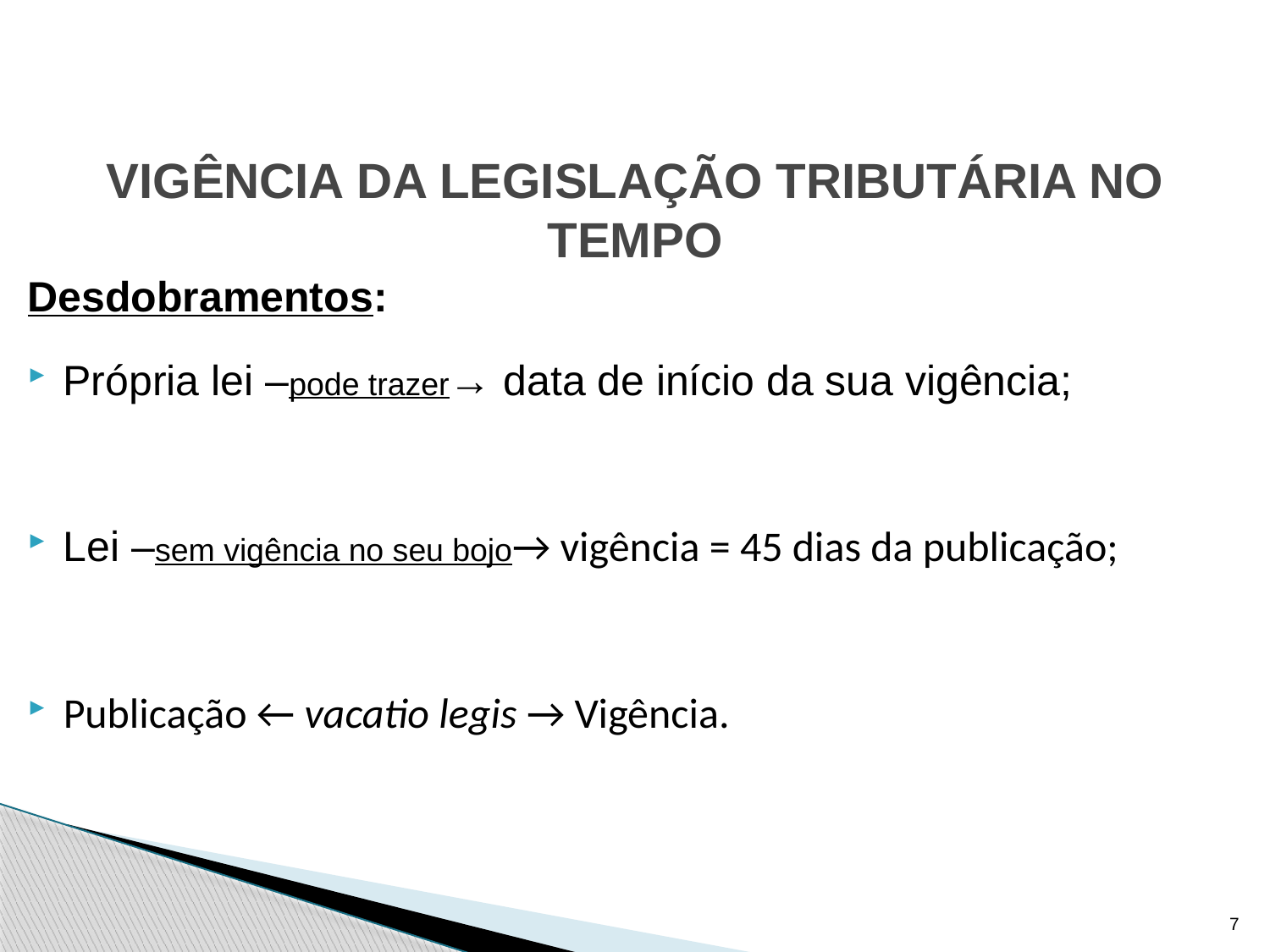

# VIGÊNCIA DA LEGISLAÇÃO TRIBUTÁRIA NO TEMPO
Desdobramentos:
Própria lei –pode trazer→ data de início da sua vigência;

Lei –sem vigência no seu bojo→ vigência = 45 dias da publicação;

Publicação ← vacatio legis → Vigência.

7